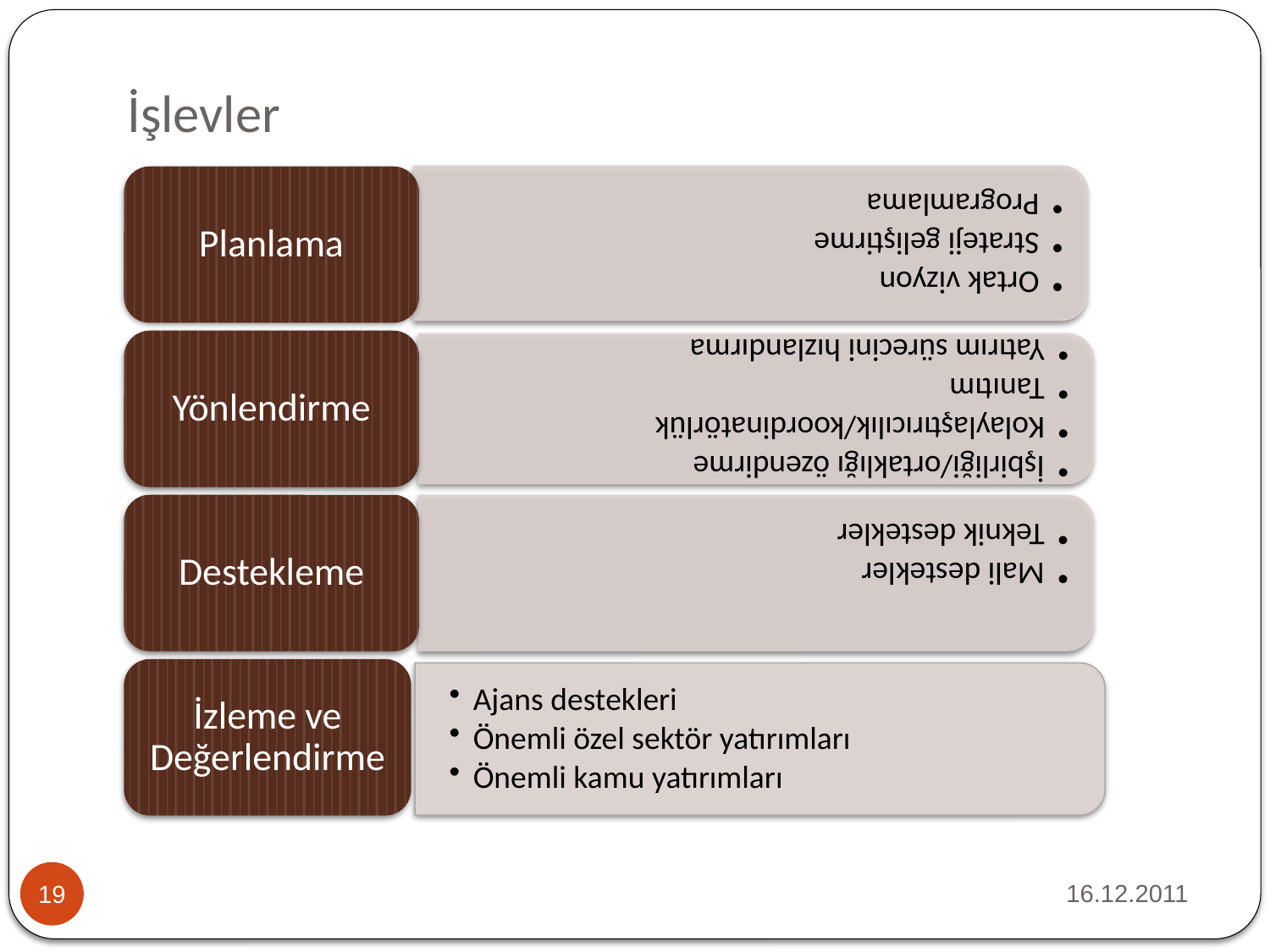

# İşlevler
Ortak vizyon
Strateji geliştirme
Programlama
Planlama
İşbirliği/ortaklığı özendirme
Kolaylaştırıcılık/koordinatörlük
Tanıtım
Yatırım sürecini hızlandırma
Yönlendirme

Mali destekler
Teknik destekler
Destekleme
İzleme ve Değerlendirme

Ajans destekleri
Önemli özel sektör yatırımları
Önemli kamu yatırımları
16.12.2011
19